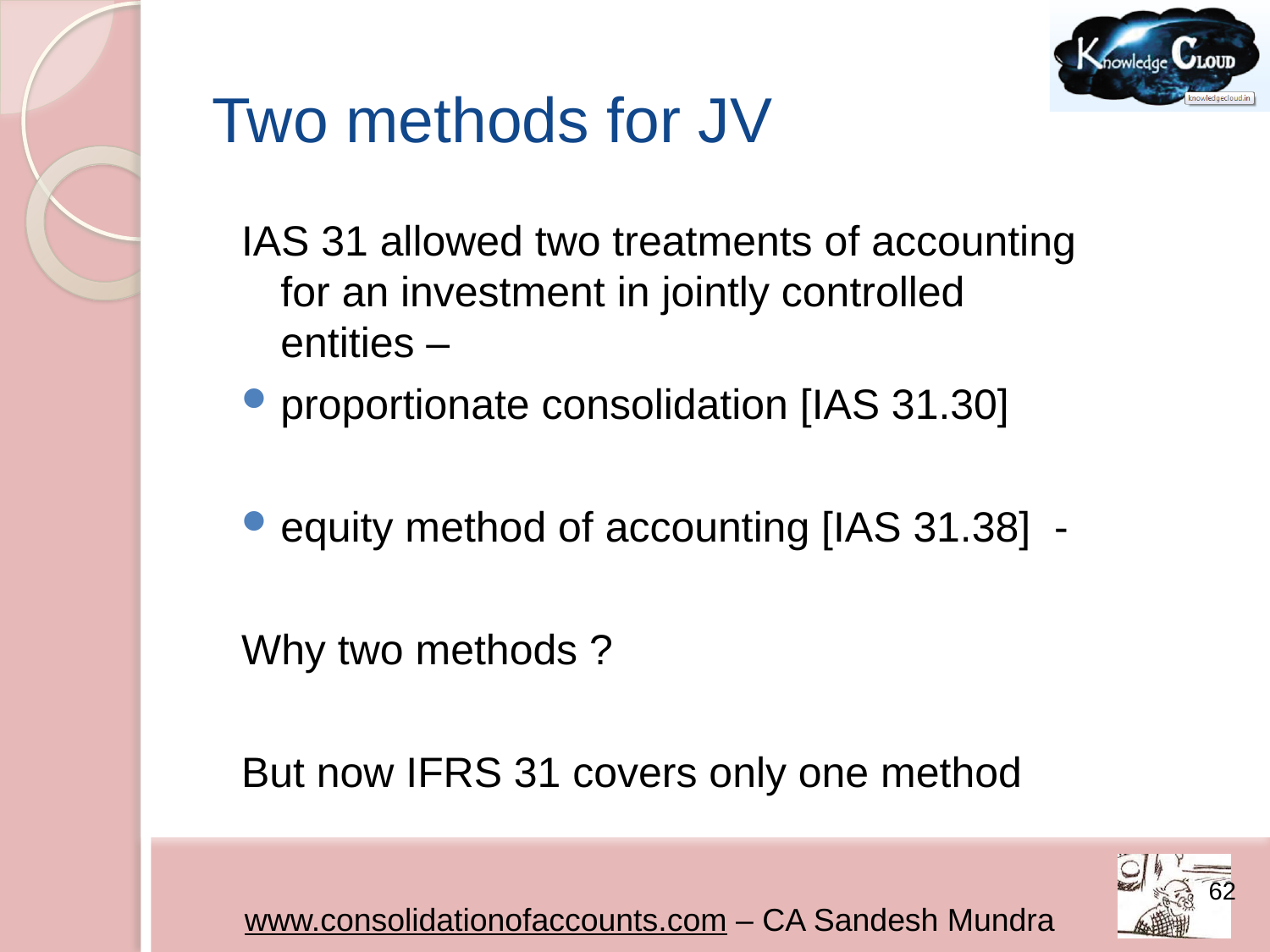

# Two methods for JV
IAS 31 allowed two treatments of accounting for an investment in jointly controlled entities –
proportionate consolidation [IAS 31.30]

equity method of accounting [IAS 31.38]  -

Why two methods ?

But now IFRS 31 covers only one method

62